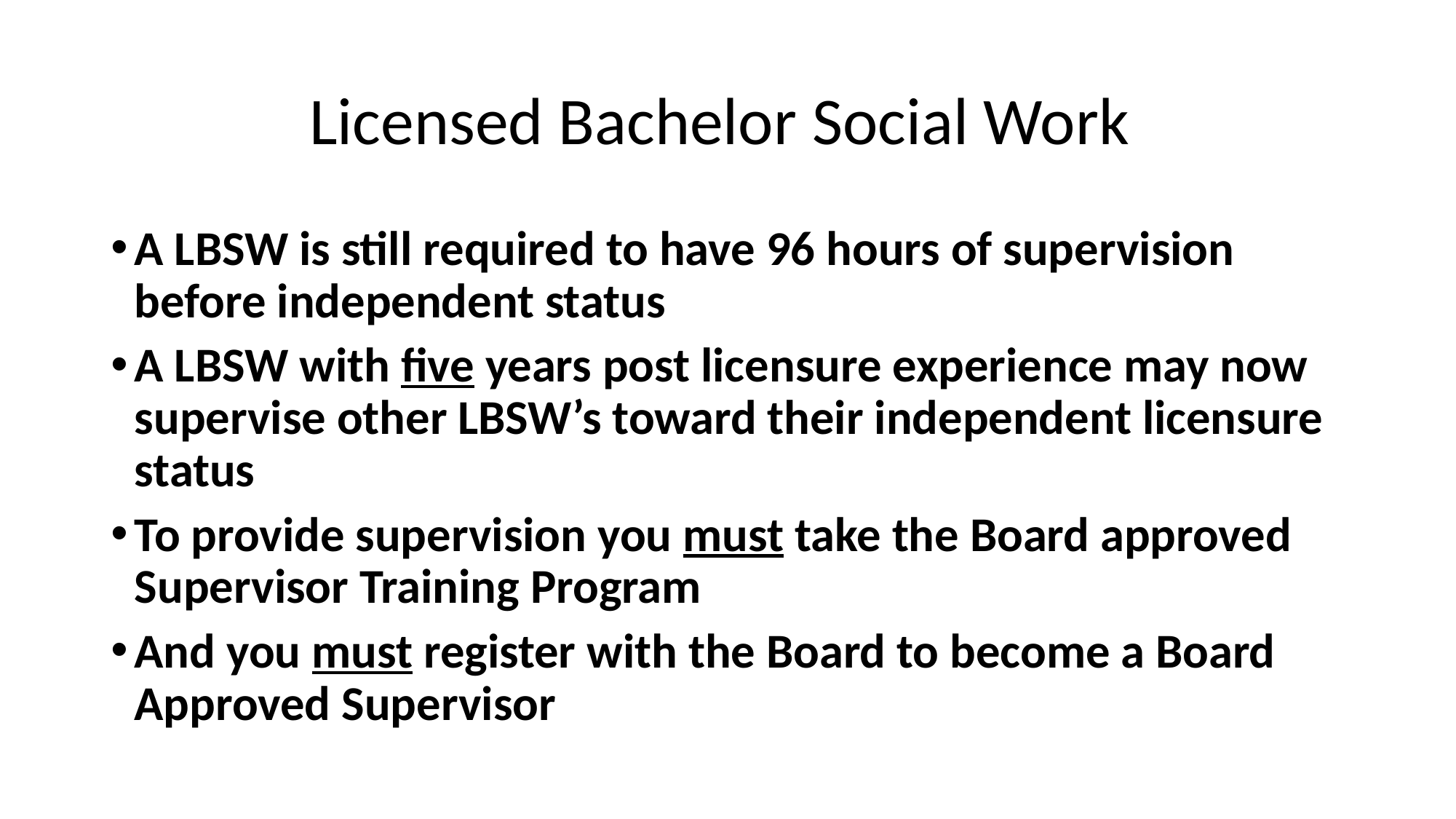

# Licensed Bachelor Social Work
A LBSW is still required to have 96 hours of supervision before independent status
A LBSW with five years post licensure experience may now supervise other LBSW’s toward their independent licensure status
To provide supervision you must take the Board approved Supervisor Training Program
And you must register with the Board to become a Board Approved Supervisor